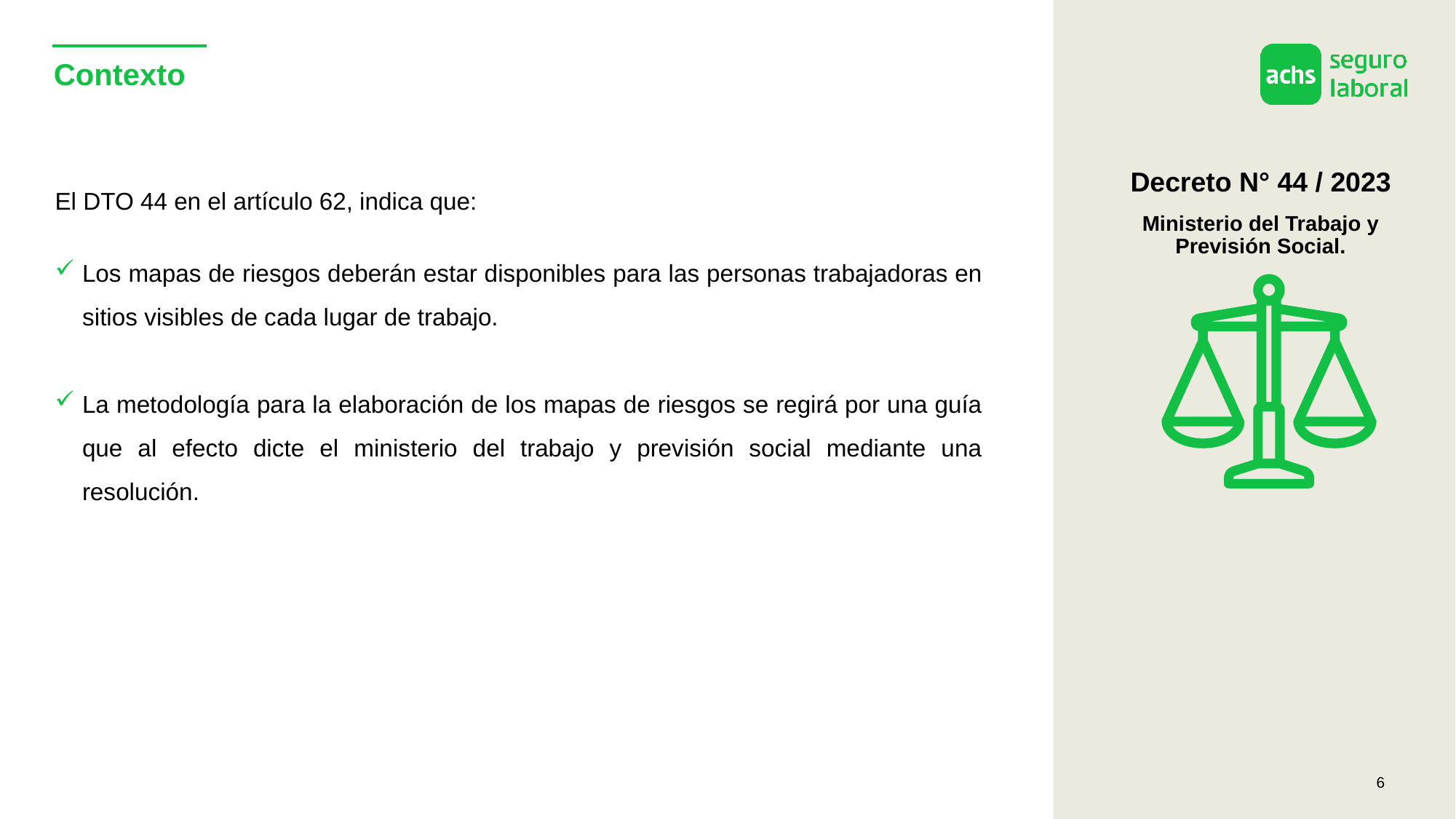

# Contexto
Decreto N° 44 / 2023
Ministerio del Trabajo y Previsión Social.

El DTO 44 en el artículo 62, indica que:

Los mapas de riesgos deberán estar disponibles para las personas trabajadoras en sitios visibles de cada lugar de trabajo.

La metodología para la elaboración de los mapas de riesgos se regirá por una guía que al efecto dicte el ministerio del trabajo y previsión social mediante una resolución.

6